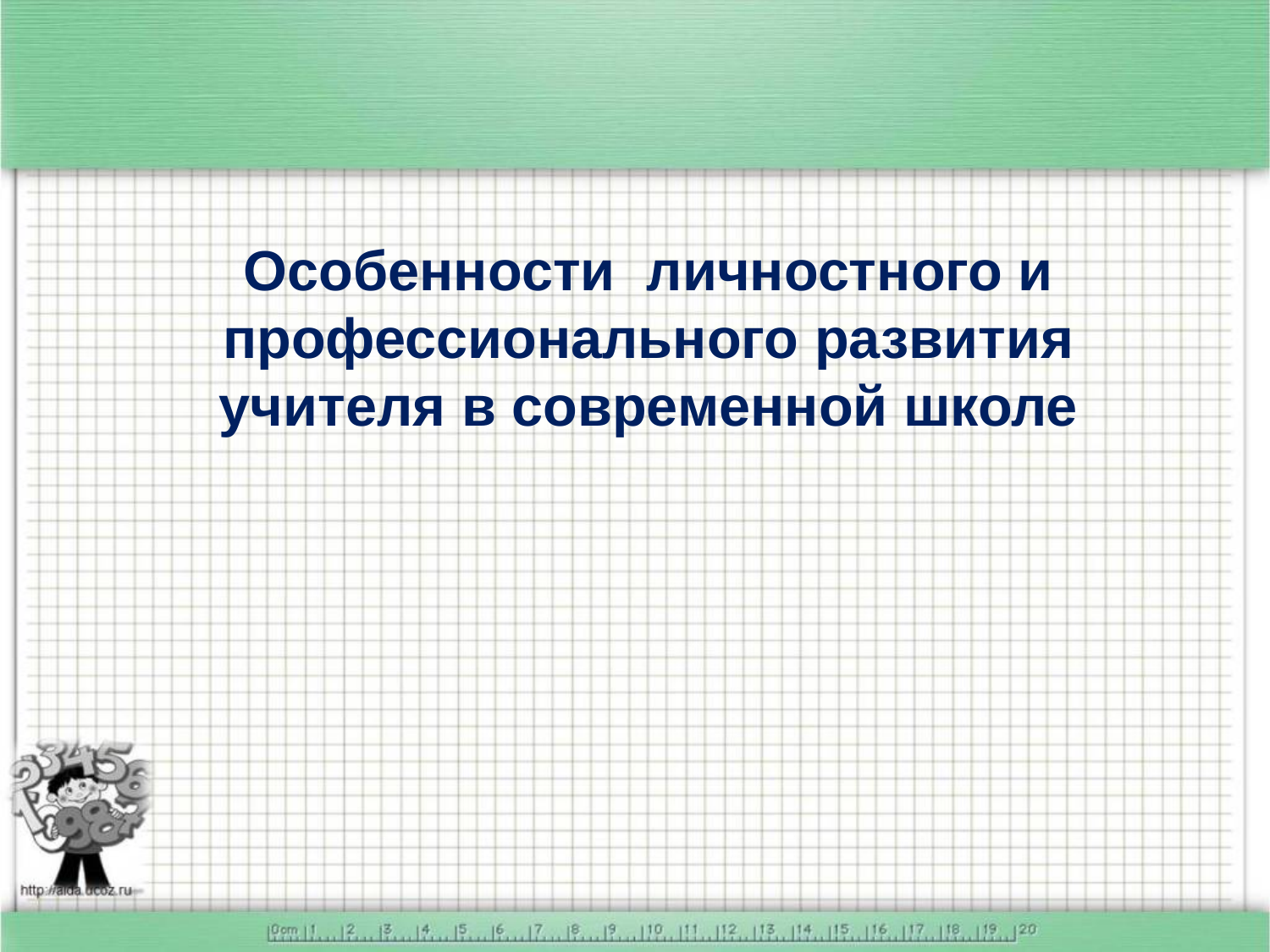

# Особенности  личностного и профессионального развития учителя в современной школе